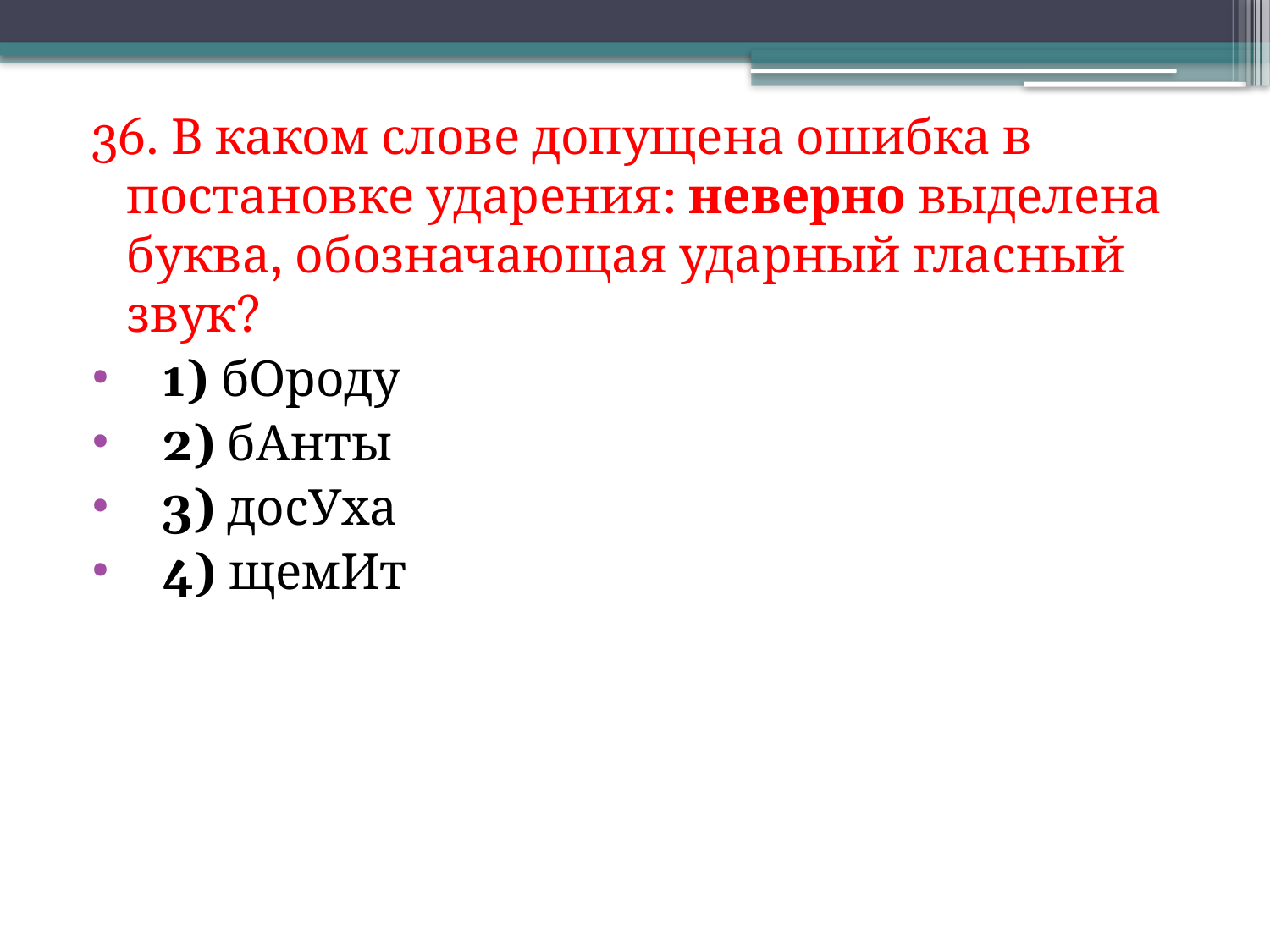

36. В каком слове допущена ошибка в постановке ударения: неверно выделена буква, обозначающая ударный гласный звук?
   1) бОроду
   2) бАнты
   3) досУха
   4) щемИт